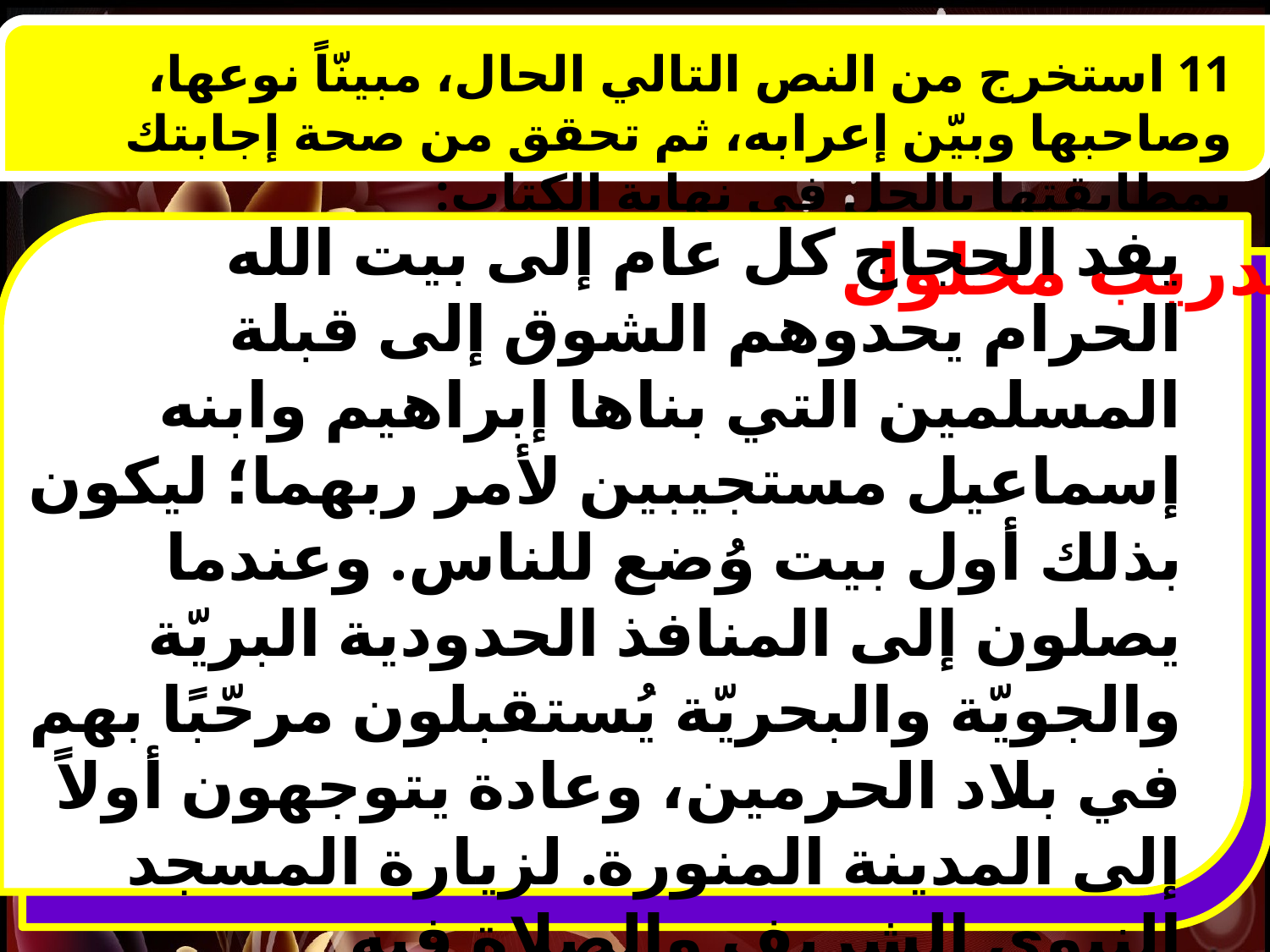

11 استخرج من النص التالي الحال، مبينّاً نوعها، وصاحبها وبيّن إعرابه، ثم تحقق من صحة إجابتك بمطابقتها بالحل في نهاية الكتاب:

تدريب محلول
يفد الحجاج كل عام إلى بيت الله الحرام يحدوهم الشوق إلى قبلة المسلمين التي بناها إبراهيم وابنه إسماعيل مستجيبين لأمر ربهما؛ ليكون بذلك أول بيت وُضع للناس. وعندما يصلون إلى المنافذ الحدودية البريّة والجويّة والبحريّة يُستقبلون مرحّبًا بهم في بلاد الحرمين، وعادة يتوجهون أولاً إلى المدينة المنورة. لزيارة المسجد النبوي الشريف والصلاة فيه